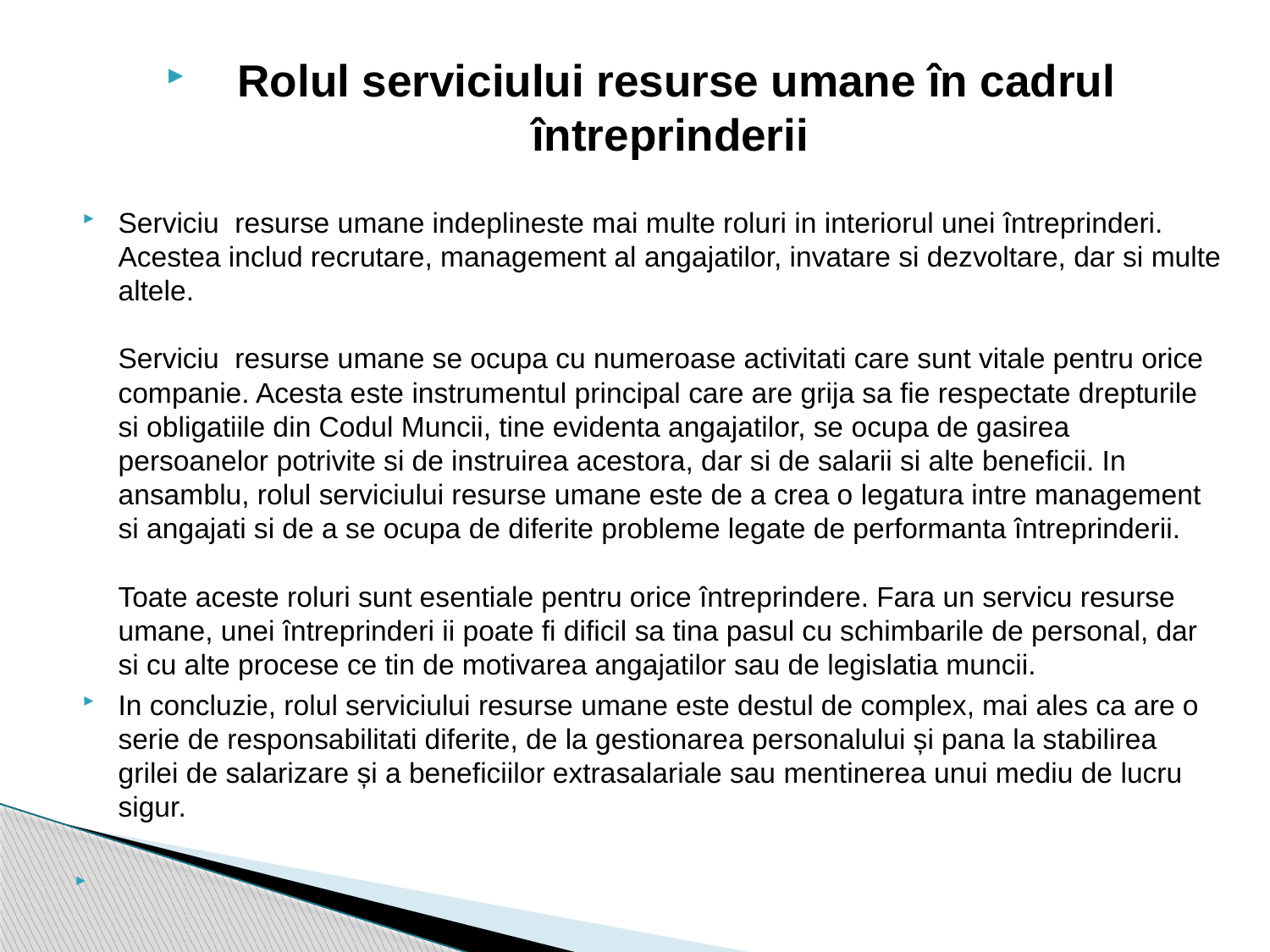

Rolul serviciului resurse umane în cadrul întreprinderii

Serviciu  resurse umane indeplineste mai multe roluri in interiorul unei întreprinderi. Acestea includ recrutare, management al angajatilor, invatare si dezvoltare, dar si multe altele.
Serviciu  resurse umane se ocupa cu numeroase activitati care sunt vitale pentru orice companie. Acesta este instrumentul principal care are grija sa fie respectate drepturile si obligatiile din Codul Muncii, tine evidenta angajatilor, se ocupa de gasirea persoanelor potrivite si de instruirea acestora, dar si de salarii si alte beneficii. In ansamblu, rolul serviciului resurse umane este de a crea o legatura intre management si angajati si de a se ocupa de diferite probleme legate de performanta întreprinderii.
Toate aceste roluri sunt esentiale pentru orice întreprindere. Fara un servicu resurse umane, unei întreprinderi ii poate fi dificil sa tina pasul cu schimbarile de personal, dar si cu alte procese ce tin de motivarea angajatilor sau de legislatia muncii.
In concluzie, rolul serviciului resurse umane este destul de complex, mai ales ca are o serie de responsabilitati diferite, de la gestionarea personalului și pana la stabilirea grilei de salarizare și a beneficiilor extrasalariale sau mentinerea unui mediu de lucru sigur.